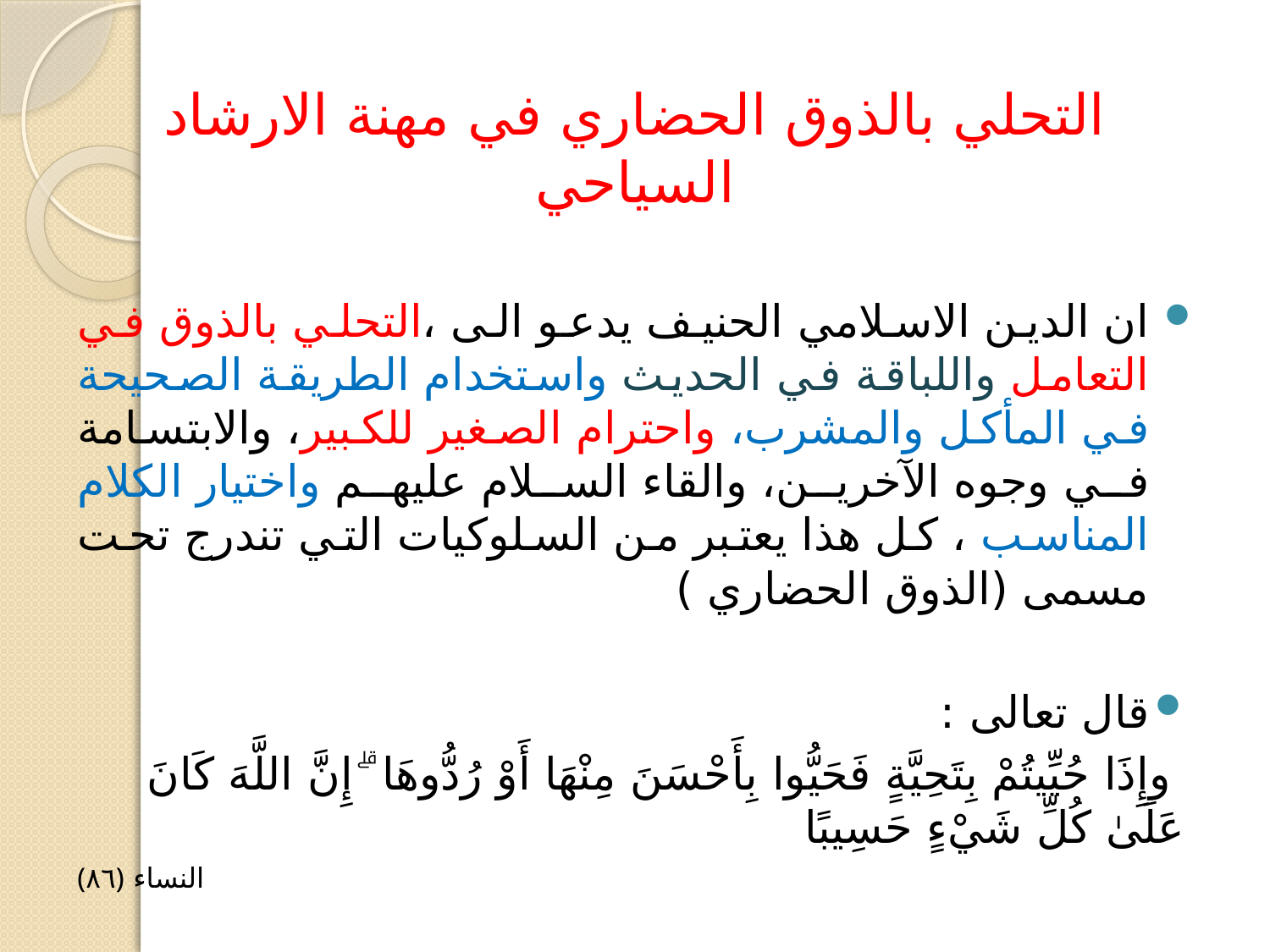

# التحلي بالذوق الحضاري في مهنة الارشاد السياحي
ان الدين الاسلامي الحنيف يدعو الى ،التحلي بالذوق في التعامل واللباقة في الحديث واستخدام الطريقة الصحيحة في المأكل والمشرب، واحترام الصغير للكبير، والابتسامة في وجوه الآخرين، والقاء السلام عليهم واختيار الكلام المناسب ، كل هذا يعتبر من السلوكيات التي تندرج تحت مسمى (الذوق الحضاري )

قال تعالى :
 وإِذَا حُيِّيتُمْ بِتَحِيَّةٍ فَحَيُّوا بِأَحْسَنَ مِنْهَا أَوْ رُدُّوهَا ۗ إِنَّ اللَّهَ كَانَ عَلَىٰ كُلِّ شَيْءٍ حَسِيبًا
النساء ﴿٨٦﴾